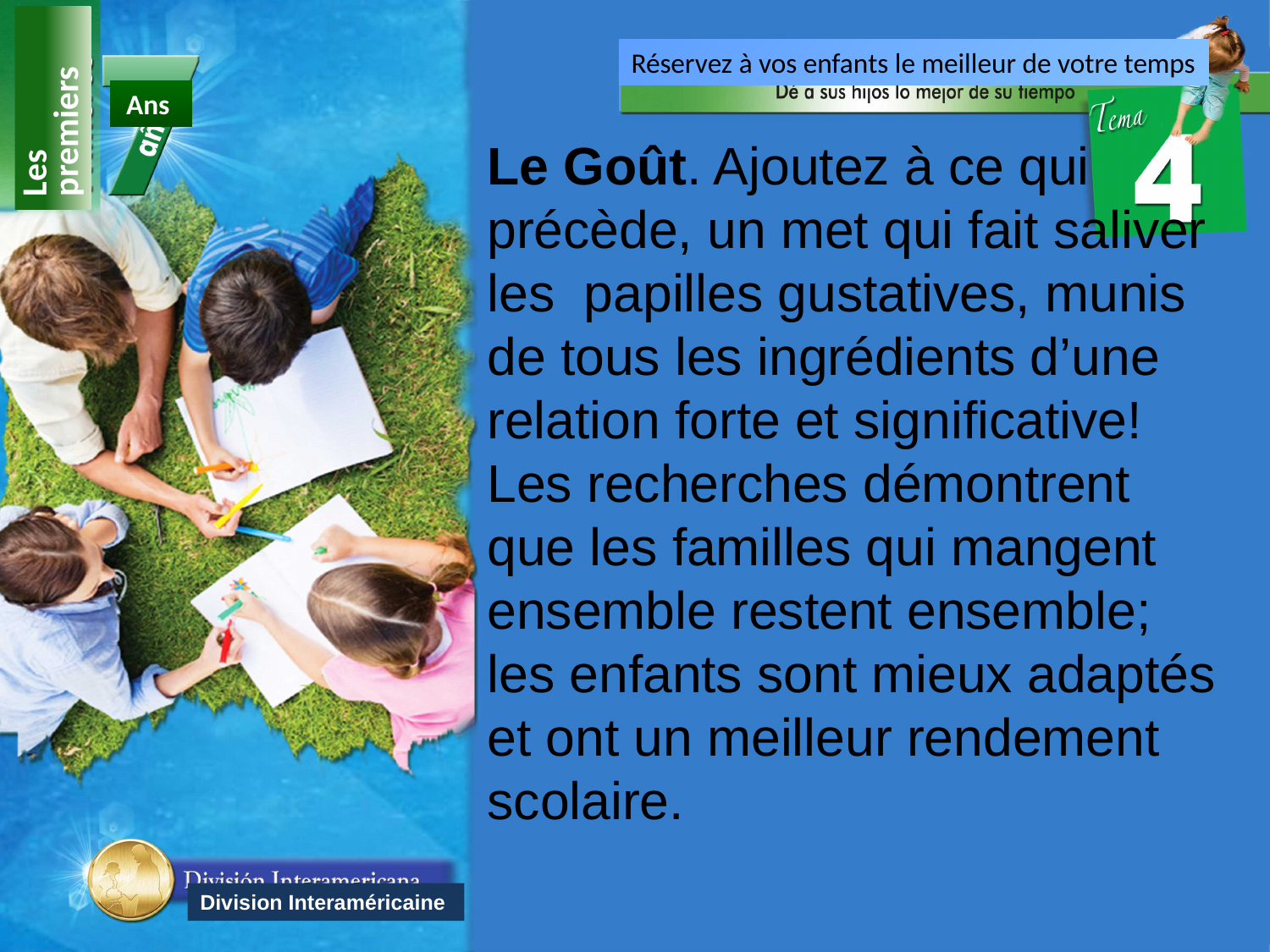

Réservez à vos enfants le meilleur de votre temps
Les premiers
Ans
Le Goût. Ajoutez à ce qui précède, un met qui fait saliver les  papilles gustatives, munis de tous les ingrédients d’une relation forte et significative!
Les recherches démontrent que les familles qui mangent ensemble restent ensemble; les enfants sont mieux adaptés et ont un meilleur rendement scolaire.
Division Interaméricaine